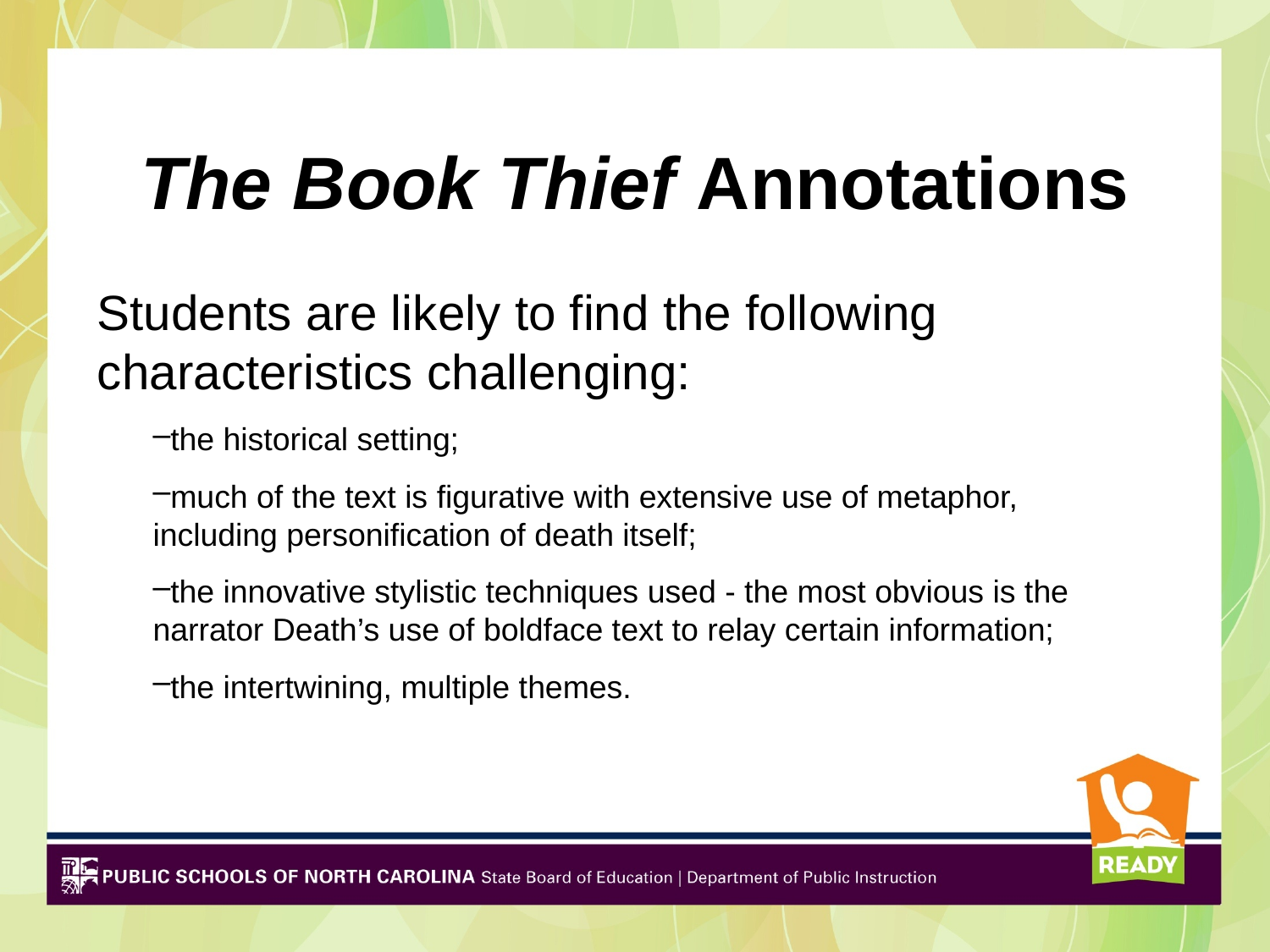

# The Book Thief Annotations
Students are likely to find the following characteristics challenging:
the historical setting;
much of the text is figurative with extensive use of metaphor,           including personification of death itself;
the innovative stylistic techniques used - the most obvious is the narrator Death’s use of boldface text to relay certain information;
the intertwining, multiple themes.